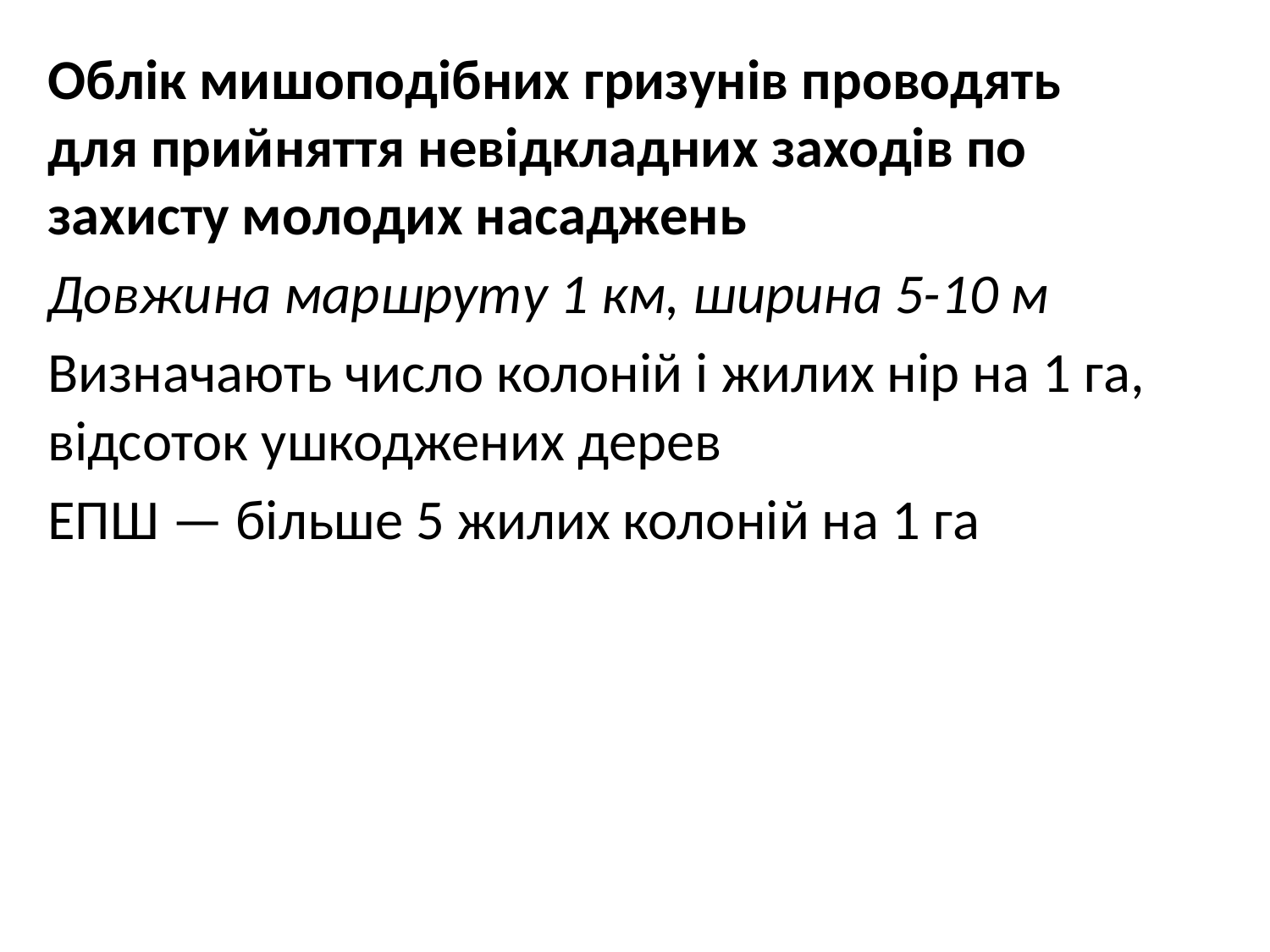

Облік мишоподібних гризунів проводять для прийняття невідкладних заходів по захисту молодих насаджень
Довжина маршруту 1 км, ширина 5-10 м
Визначають число колоній і жилих нір на 1 га, відсоток ушкоджених дерев
ЕПШ — більше 5 жилих колоній на 1 га